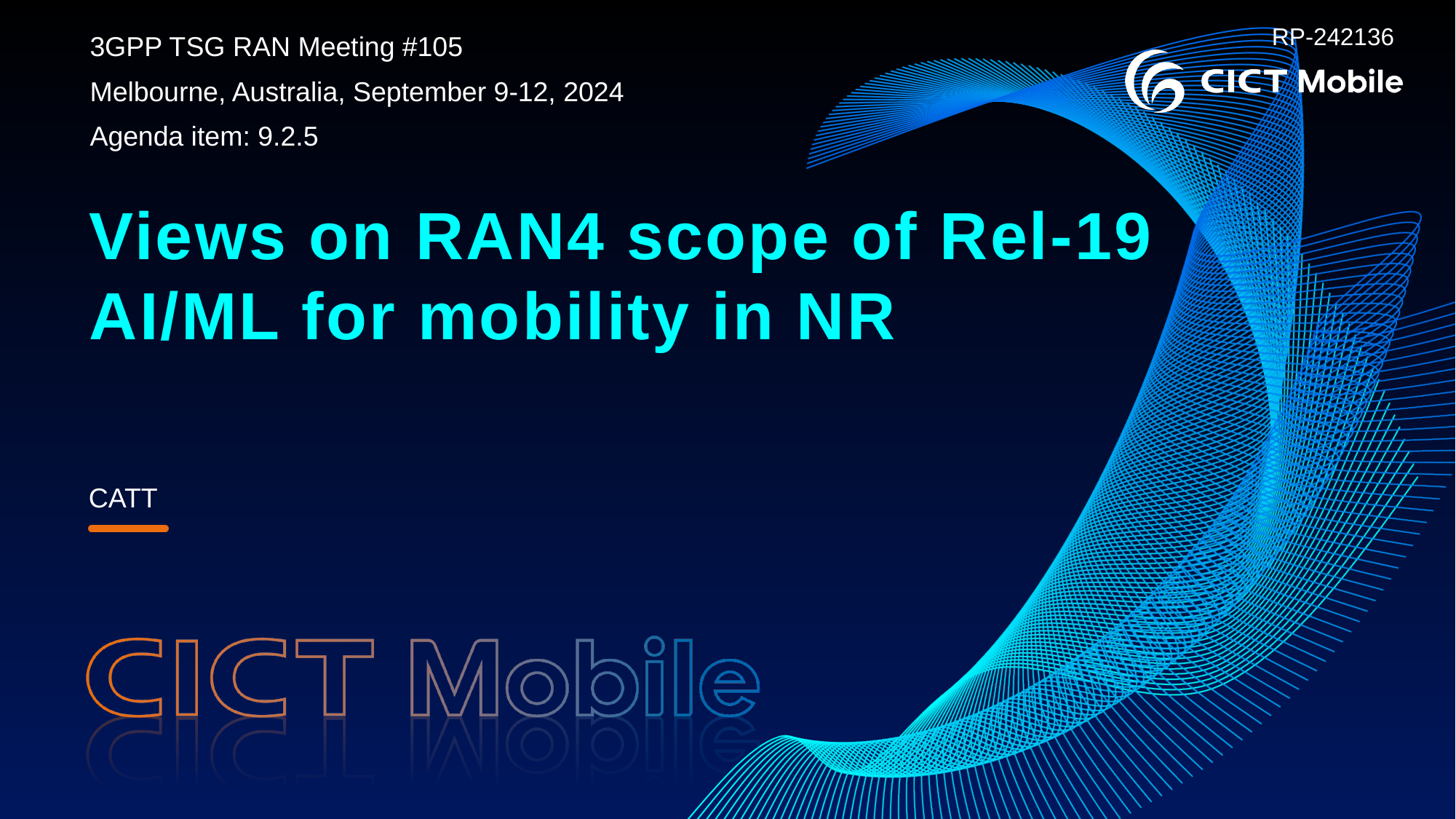

RP-242136
3GPP TSG RAN Meeting #105
Melbourne, Australia, September 9-12, 2024
Agenda item: 9.2.5
# Views on RAN4 scope of Rel-19 AI/ML for mobility in NR
CATT